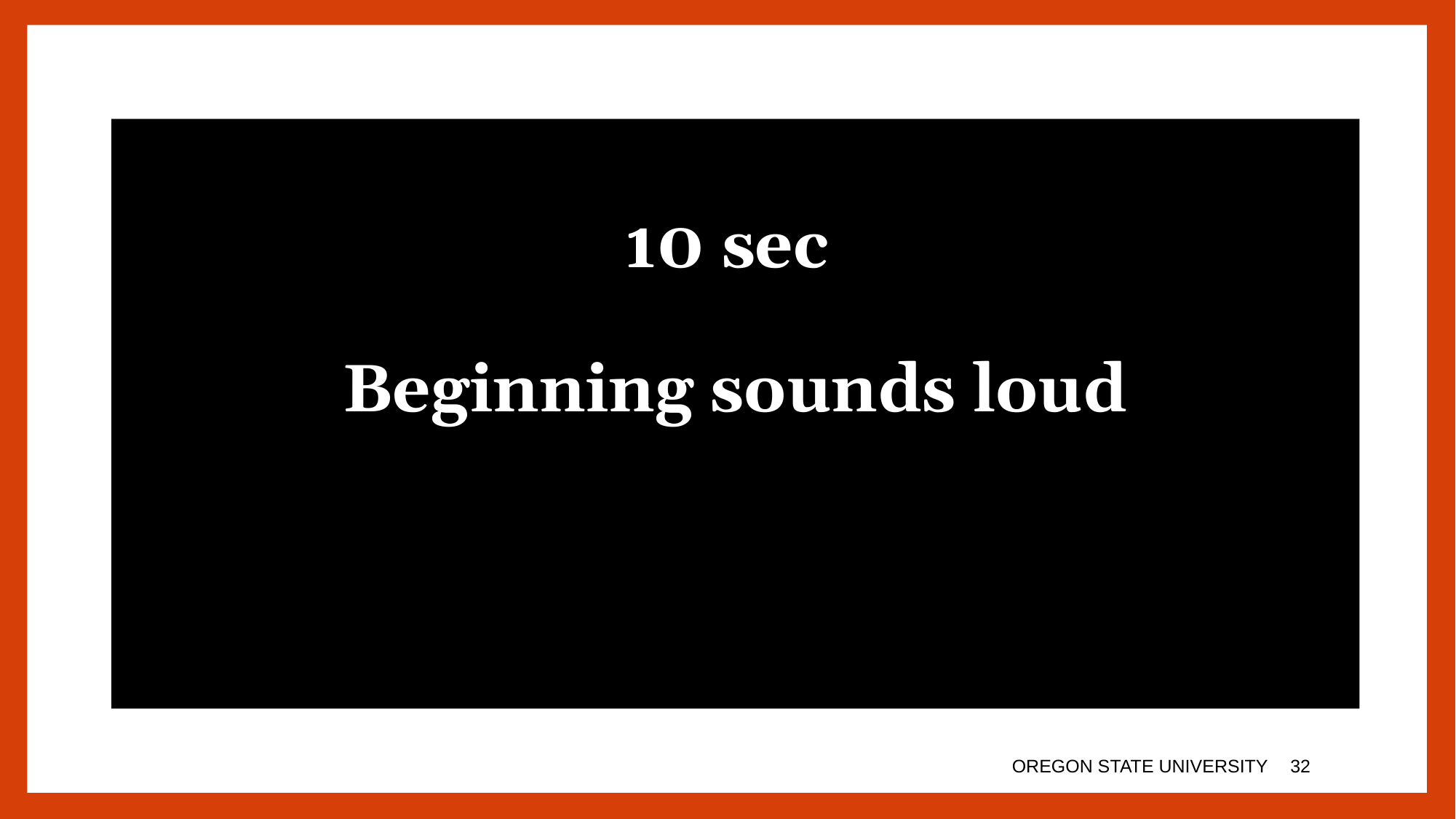

10 sec

Beginning sounds loud

OREGON STATE UNIVERSITY
32